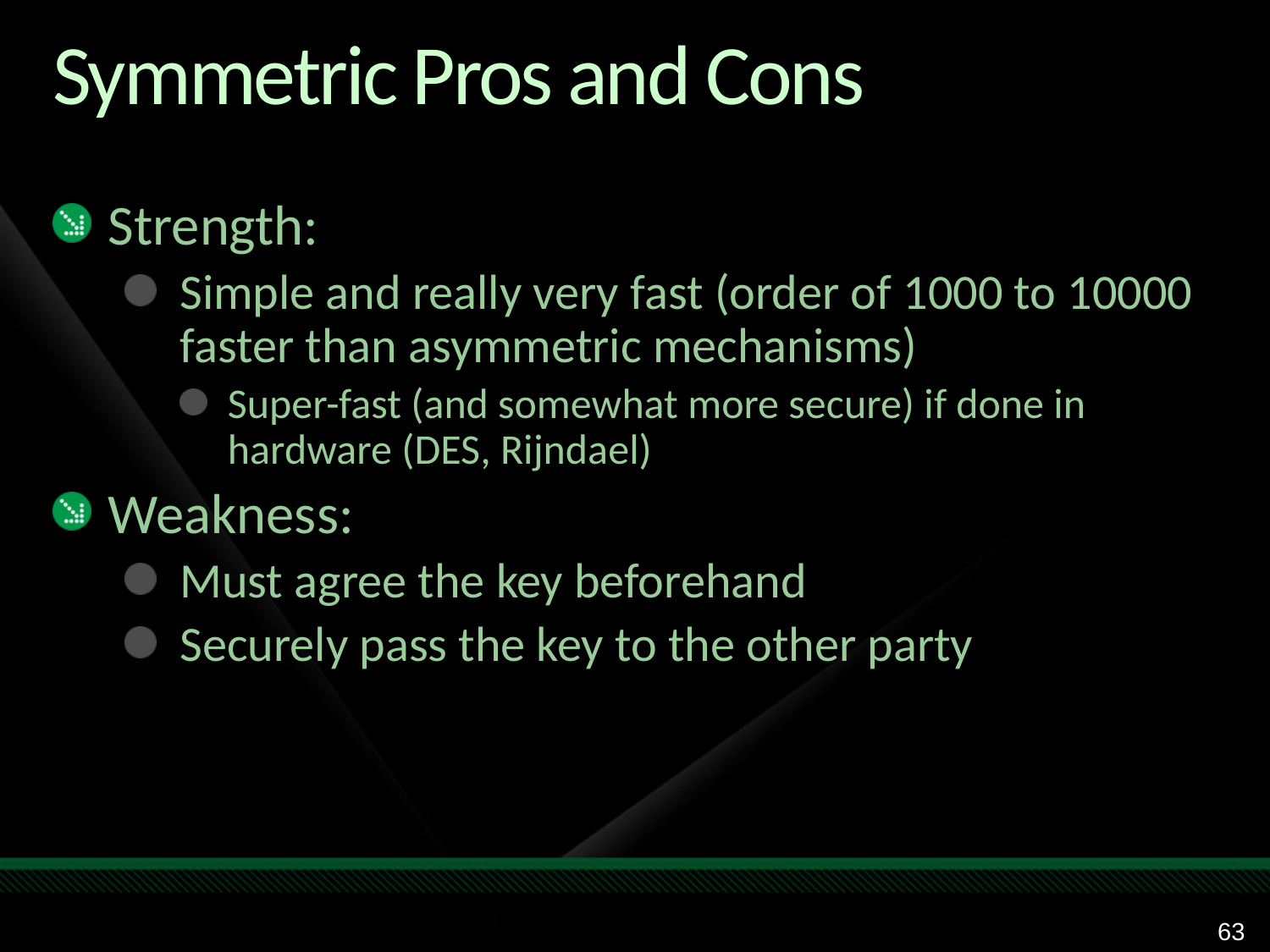

# Symmetric Pros and Cons
Strength:
Simple and really very fast (order of 1000 to 10000 faster than asymmetric mechanisms)
Super-fast (and somewhat more secure) if done in hardware (DES, Rijndael)
Weakness:
Must agree the key beforehand
Securely pass the key to the other party